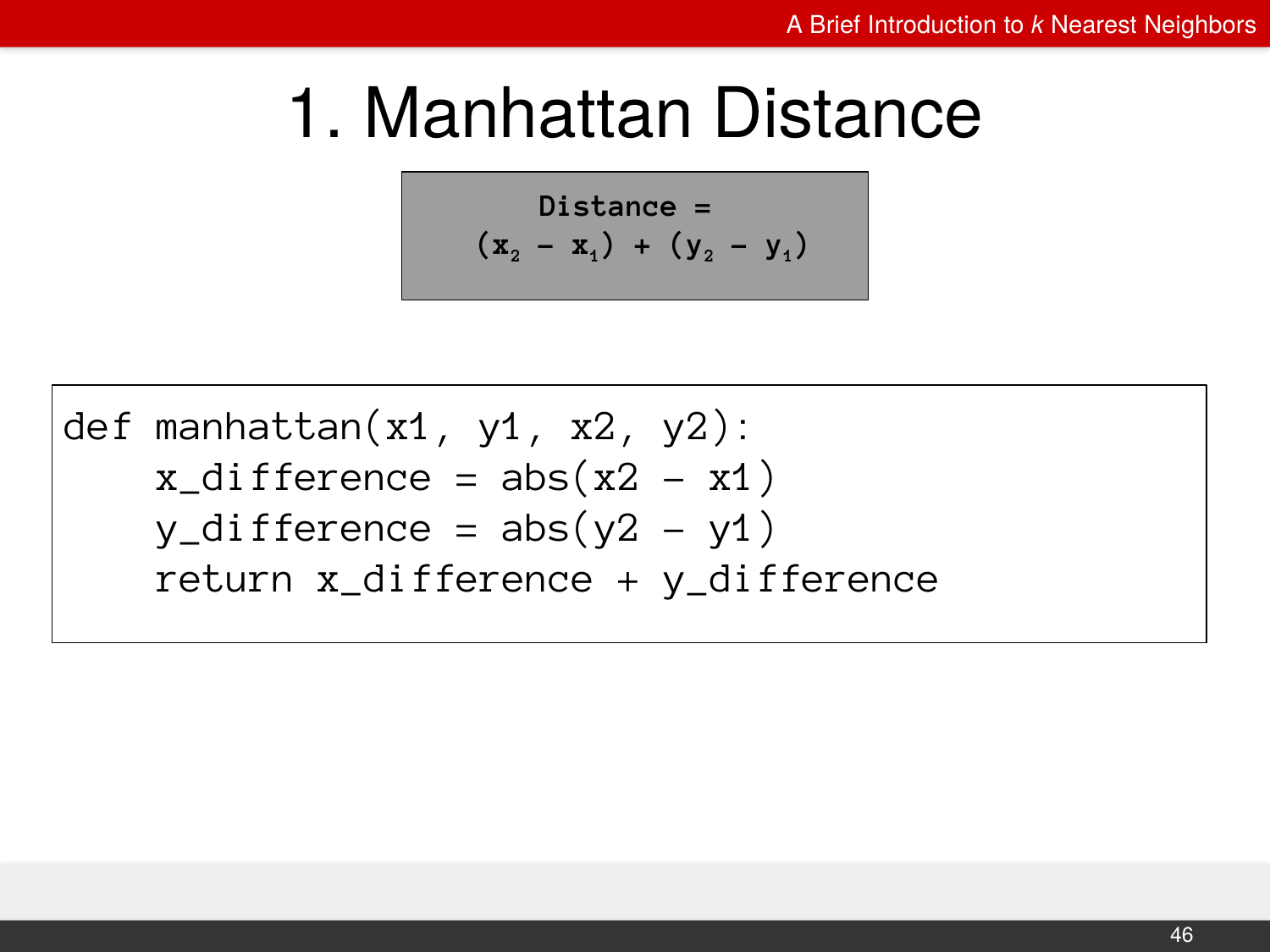

# 1. Manhattan Distance
Distance =
 (x2 - x1) + (y2 - y1)
def manhattan(x1, y1, x2, y2):
    x_difference = abs(x2 - x1)
    y_difference = abs(y2 - y1)
    return x_difference + y_difference

46